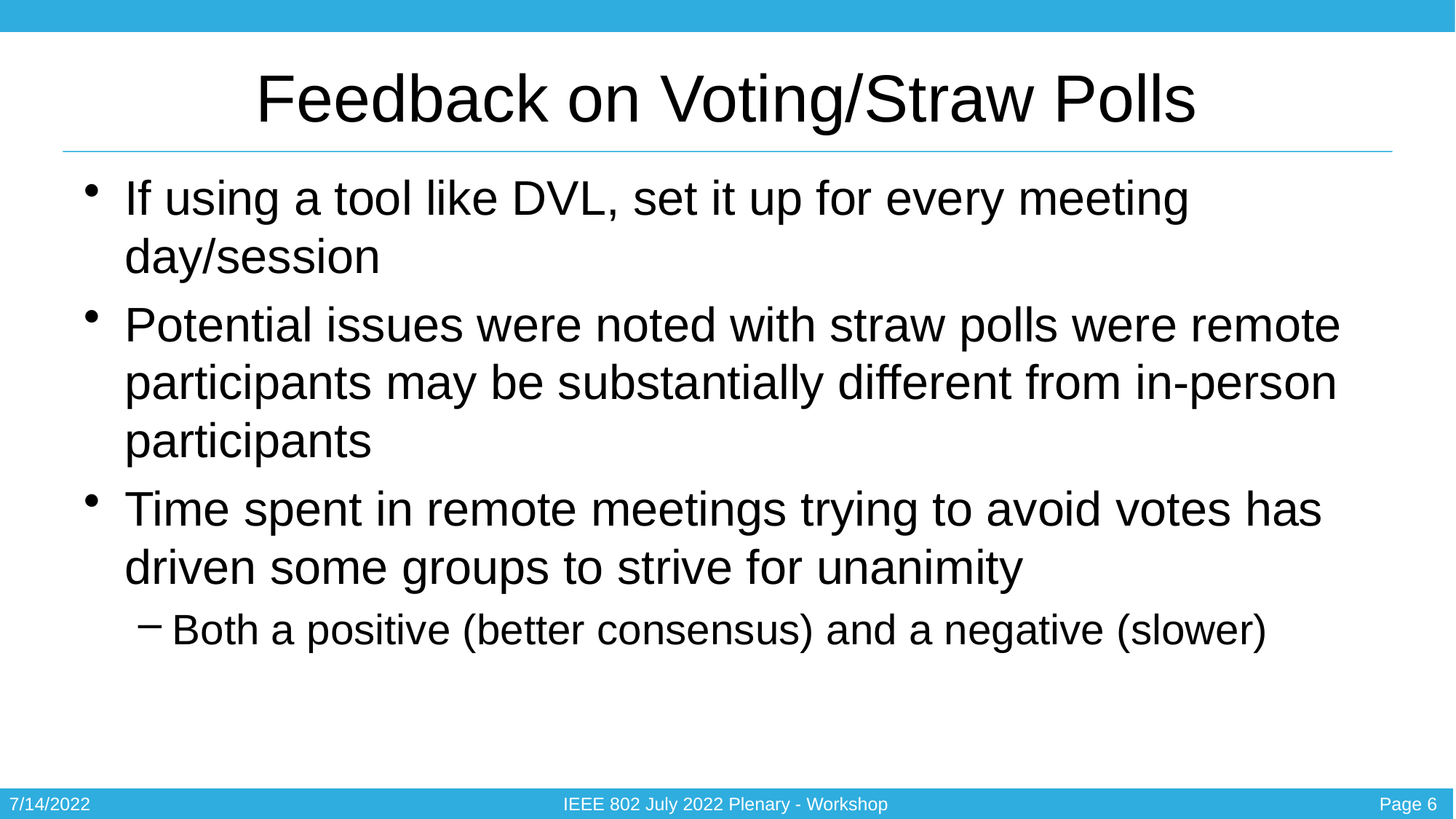

# Feedback on Voting/Straw Polls
If using a tool like DVL, set it up for every meeting day/session
Potential issues were noted with straw polls were remote participants may be substantially different from in-person participants
Time spent in remote meetings trying to avoid votes has driven some groups to strive for unanimity
Both a positive (better consensus) and a negative (slower)